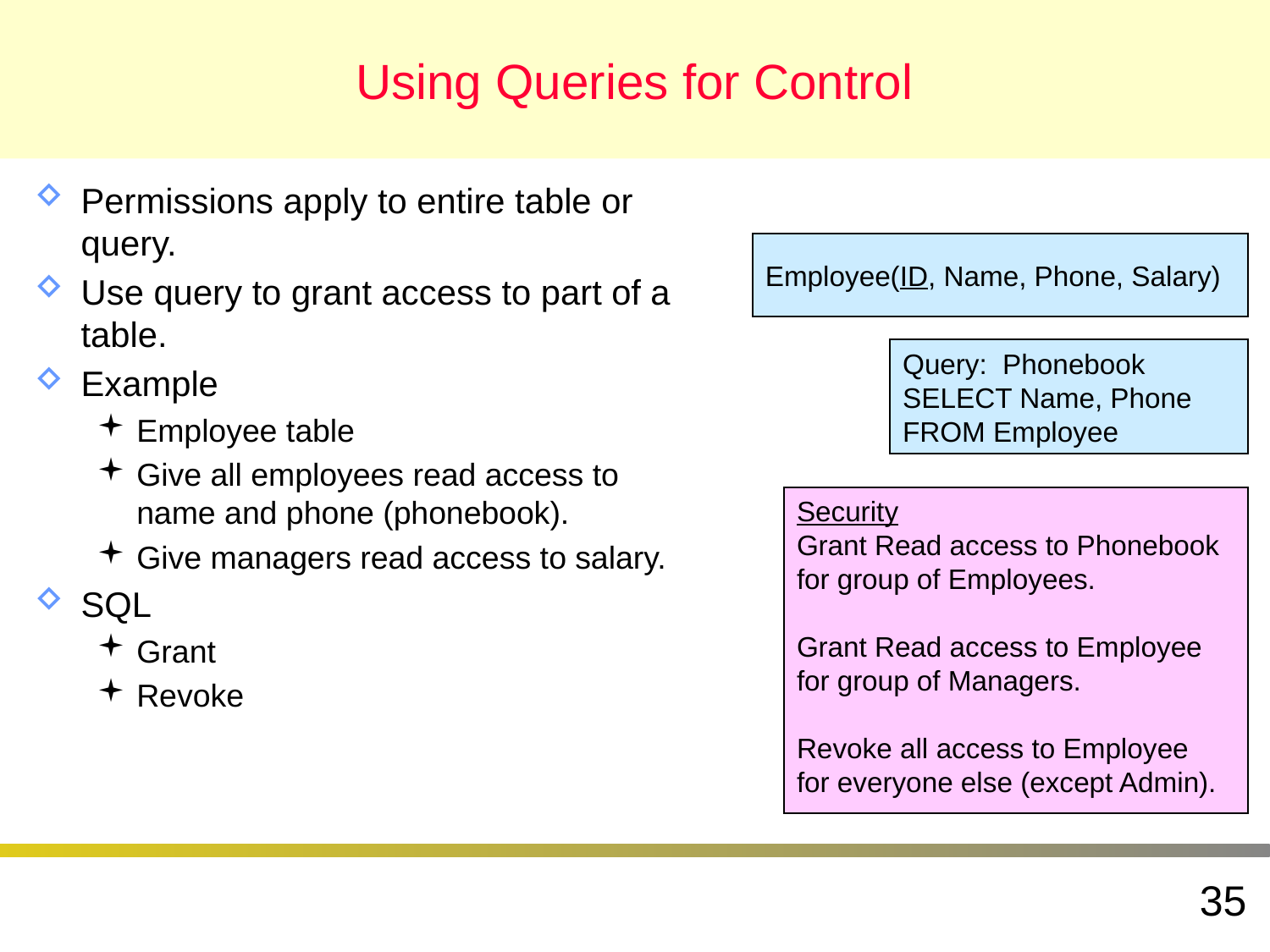

# Using Queries for Control
Permissions apply to entire table or query.
Use query to grant access to part of a table.
Example
Employee table
Give all employees read access to name and phone (phonebook).
Give managers read access to salary.
SQL
Grant
Revoke
Employee(ID, Name, Phone, Salary)
Query:  Phonebook
SELECT Name, Phone
FROM Employee
Security
Grant Read access to Phonebook
for group of Employees.

Grant Read access to Employee
for group of Managers.

Revoke all access to Employee
for everyone else (except Admin).
35